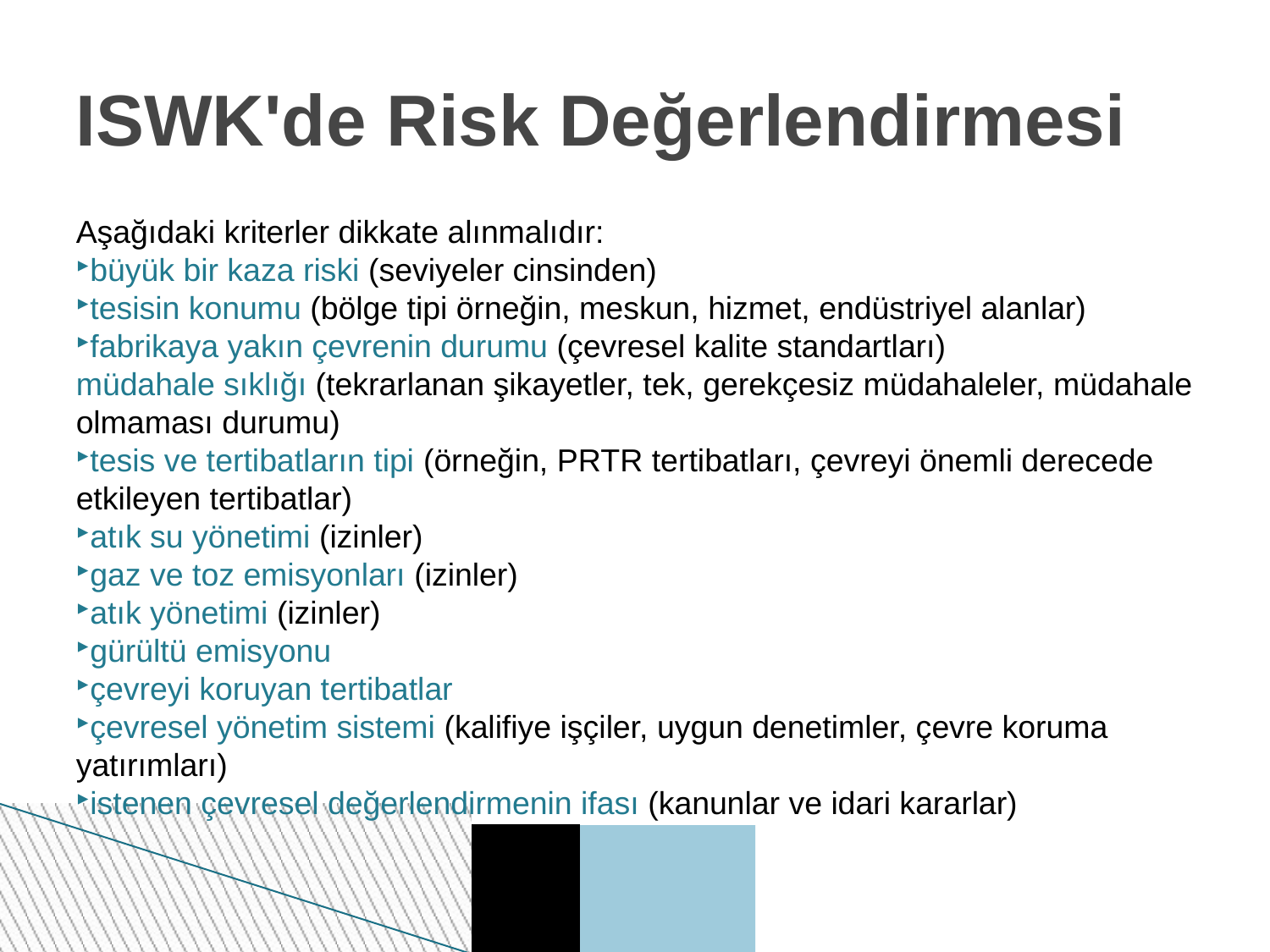

ISWK'de Risk Değerlendirmesi
Aşağıdaki kriterler dikkate alınmalıdır:
büyük bir kaza riski (seviyeler cinsinden)
tesisin konumu (bölge tipi örneğin, meskun, hizmet, endüstriyel alanlar)
fabrikaya yakın çevrenin durumu (çevresel kalite standartları)
müdahale sıklığı (tekrarlanan şikayetler, tek, gerekçesiz müdahaleler, müdahale olmaması durumu)
tesis ve tertibatların tipi (örneğin, PRTR tertibatları, çevreyi önemli derecede etkileyen tertibatlar)
atık su yönetimi (izinler)
gaz ve toz emisyonları (izinler)
atık yönetimi (izinler)
gürültü emisyonu
çevreyi koruyan tertibatlar
çevresel yönetim sistemi (kalifiye işçiler, uygun denetimler, çevre koruma yatırımları)
istenen çevresel değerlendirmenin ifası (kanunlar ve idari kararlar)